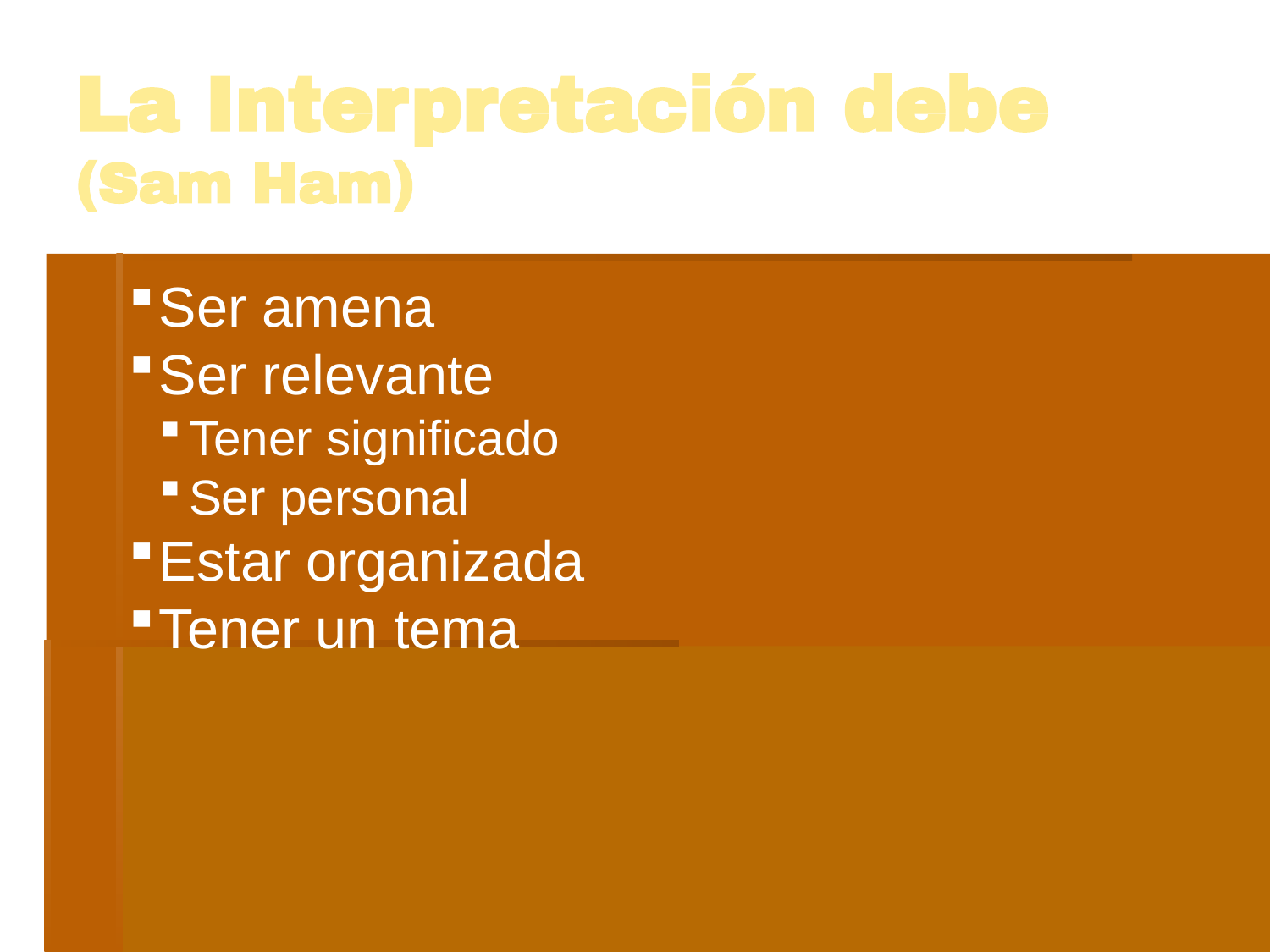

La Interpretación debe (Sam Ham)
Ser amena
Ser relevante
Tener significado
Ser personal
Estar organizada
Tener un tema